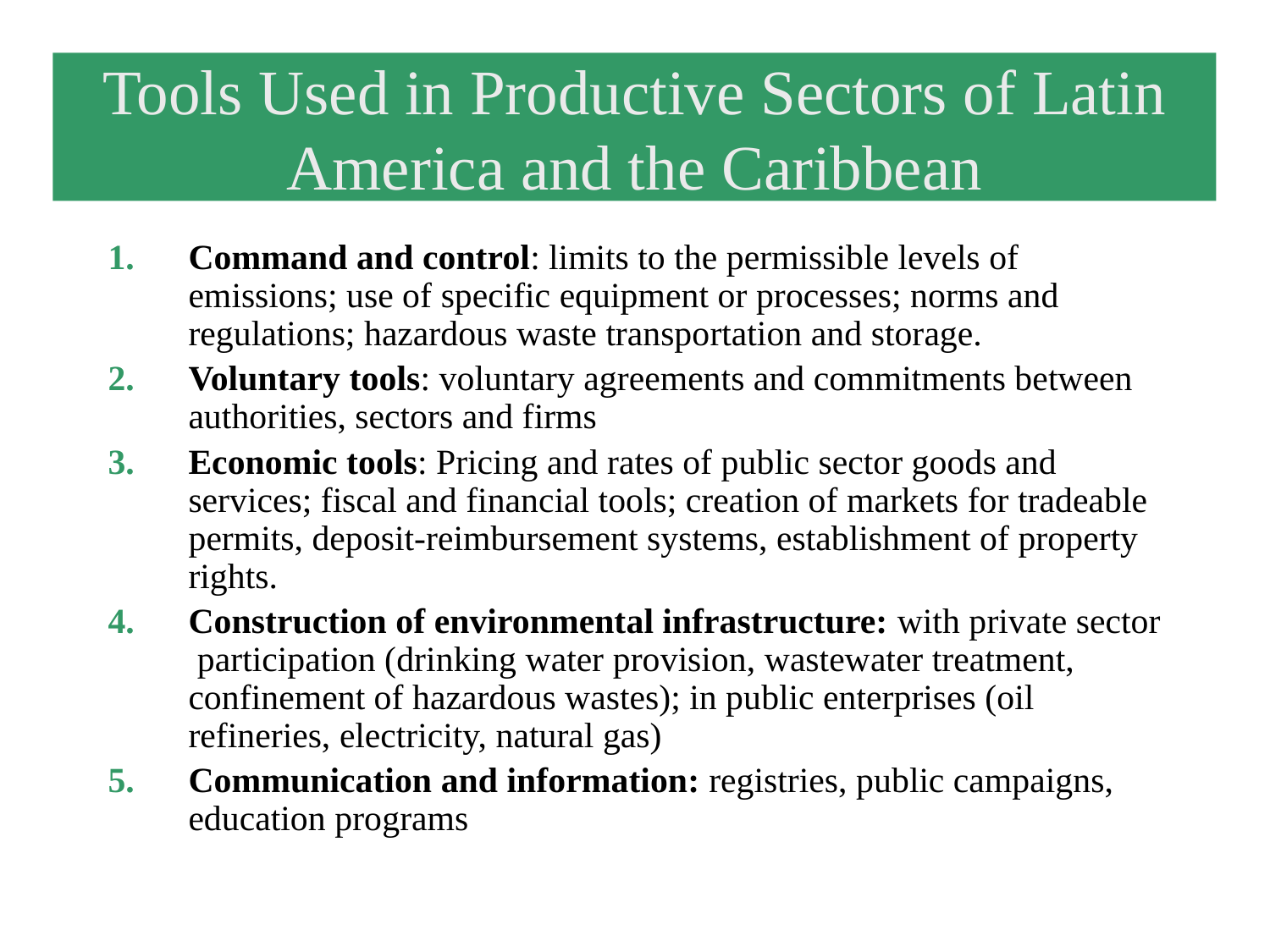

# Tools Used in Productive Sectors of Latin America and the Caribbean
Command and control: limits to the permissible levels of emissions; use of specific equipment or processes; norms and regulations; hazardous waste transportation and storage.
Voluntary tools: voluntary agreements and commitments between  authorities, sectors and firms
Economic tools: Pricing and rates of public sector goods and services; fiscal and financial tools; creation of markets for tradeable permits, deposit-reimbursement systems, establishment of property rights.
Construction of environmental infrastructure: with private sector  participation (drinking water provision, wastewater treatment, confinement of hazardous wastes); in public enterprises (oil refineries, electricity, natural gas)
Communication and information: registries, public campaigns, education programs